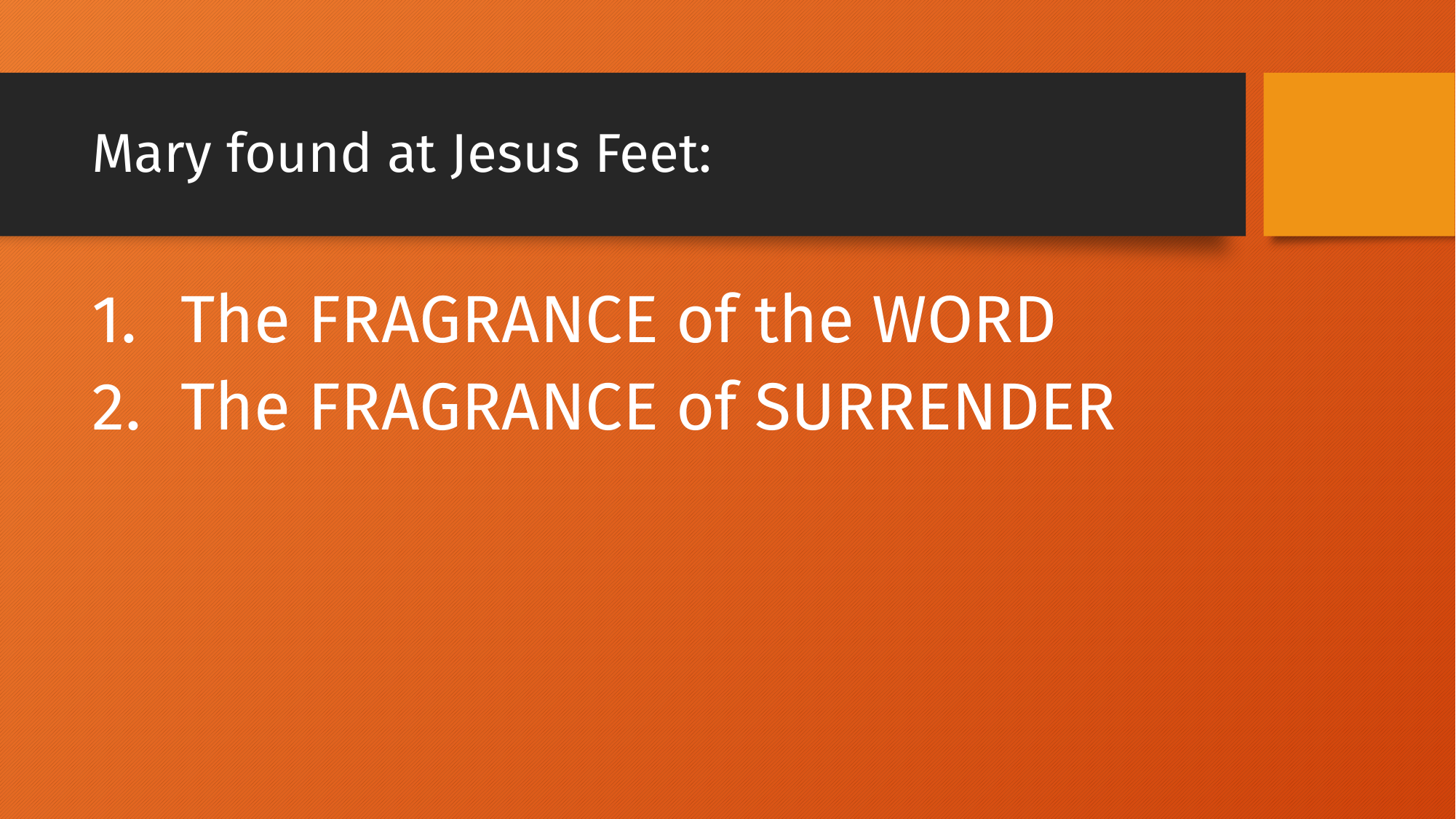

# Mary found at Jesus Feet:
The FRAGRANCE of the WORD
The FRAGRANCE of SURRENDER